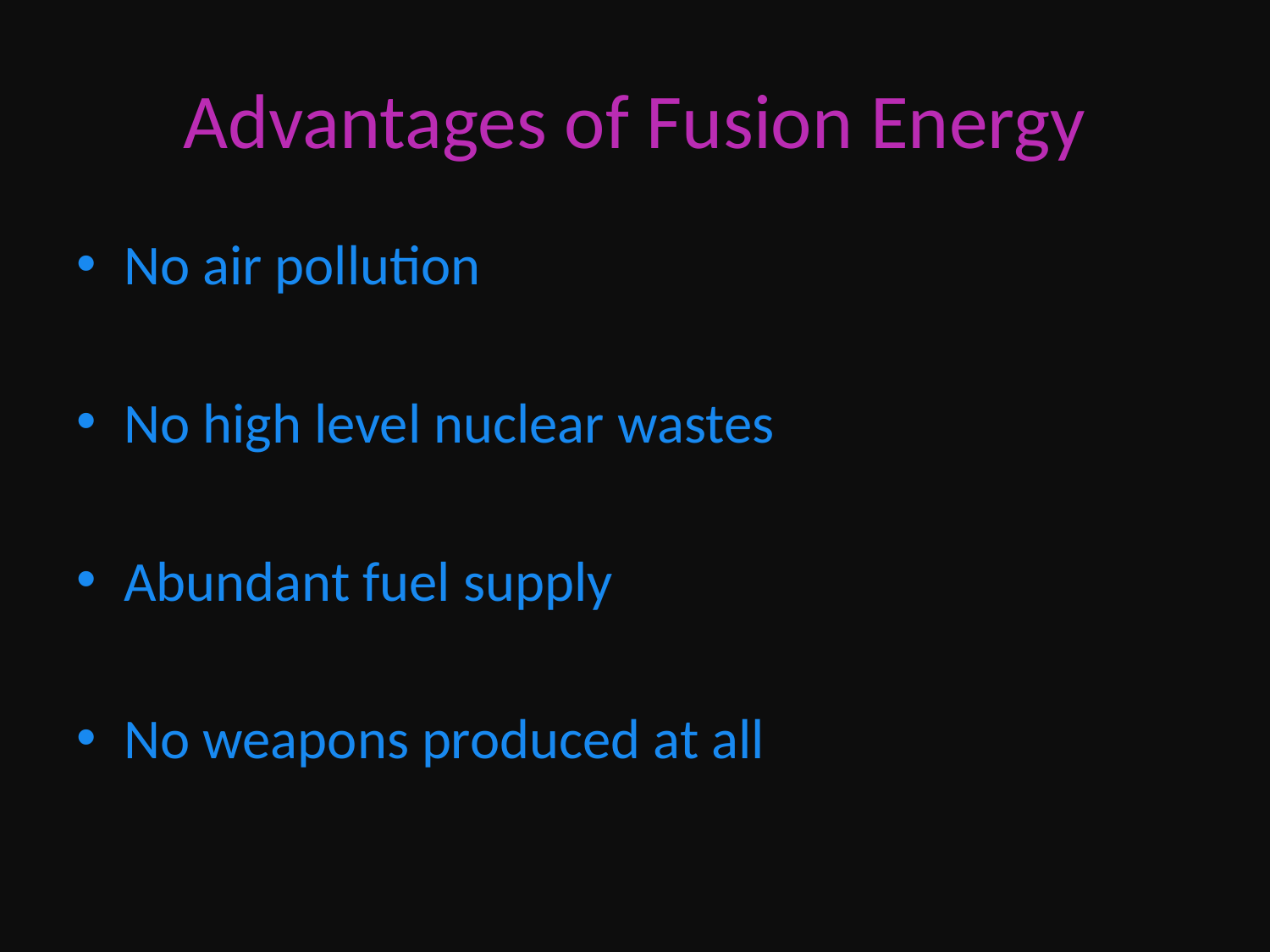

# Advantages of Fusion Energy
No air pollution

No high level nuclear wastes

Abundant fuel supply

No weapons produced at all